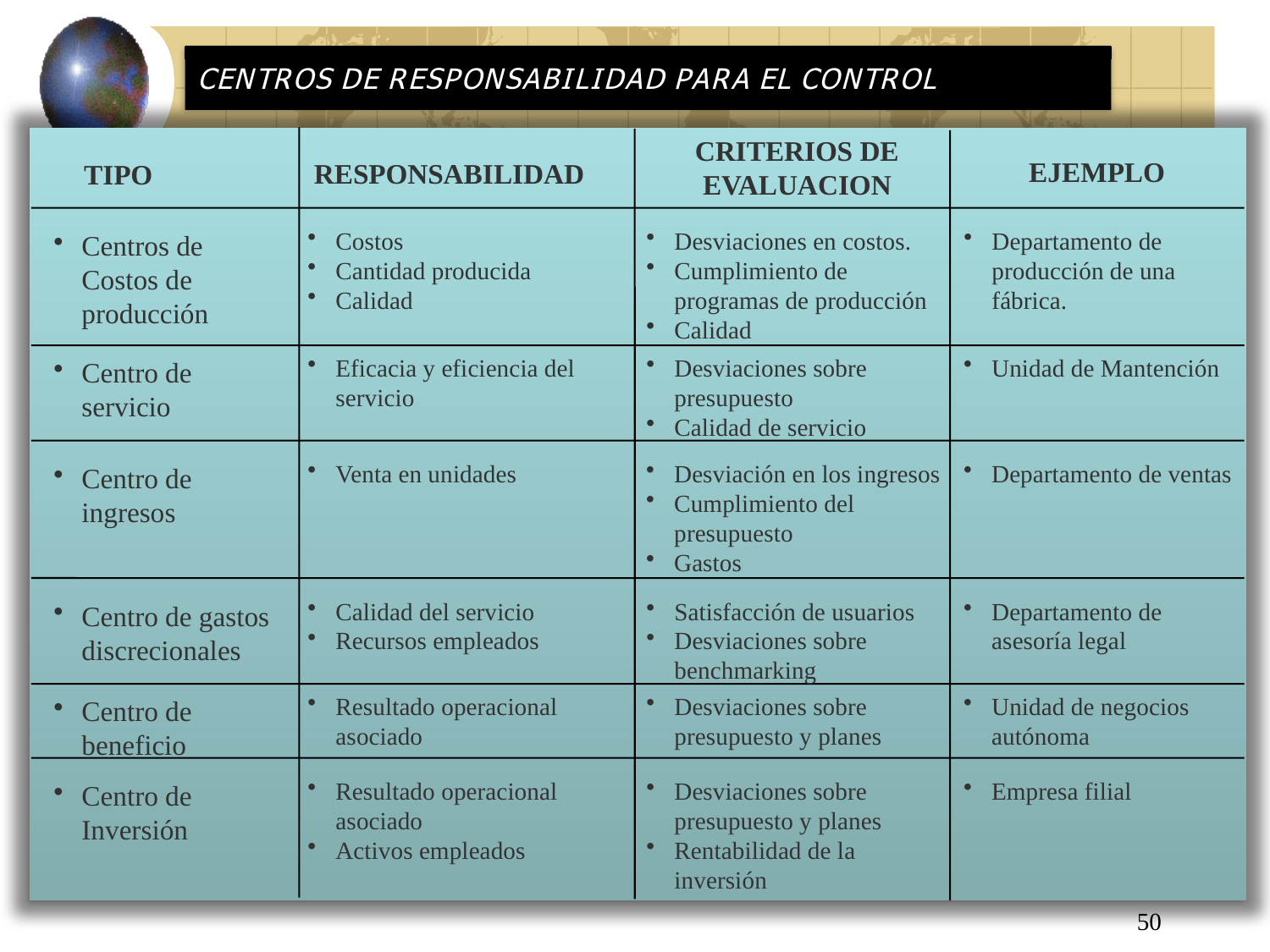

CENTROS DE RESPONSABILIDAD PARA EL CONTROL
CRITERIOS DE EVALUACION

EJEMPLO
RESPONSABILIDAD
TIPO

Costos
Cantidad producida
Calidad
Desviaciones en costos.
Cumplimiento de programas de producción
Calidad
Departamento de producción de una fábrica.
Centros de Costos de producción

Eficacia y eficiencia del servicio
Desviaciones sobre presupuesto
Calidad de servicio
Unidad de Mantención
Centro de servicio

Venta en unidades
Desviación en los ingresos
Cumplimiento del presupuesto
Gastos
Departamento de ventas
Centro de ingresos

Calidad del servicio
Recursos empleados
Satisfacción de usuarios
Desviaciones sobre benchmarking
Departamento de asesoría legal
Centro de gastos discrecionales

Resultado operacional asociado
Desviaciones sobre presupuesto y planes
Unidad de negocios autónoma
Centro de beneficio

Resultado operacional asociado
Activos empleados
Desviaciones sobre presupuesto y planes
Rentabilidad de la inversión
Empresa filial
Centro de Inversión
50